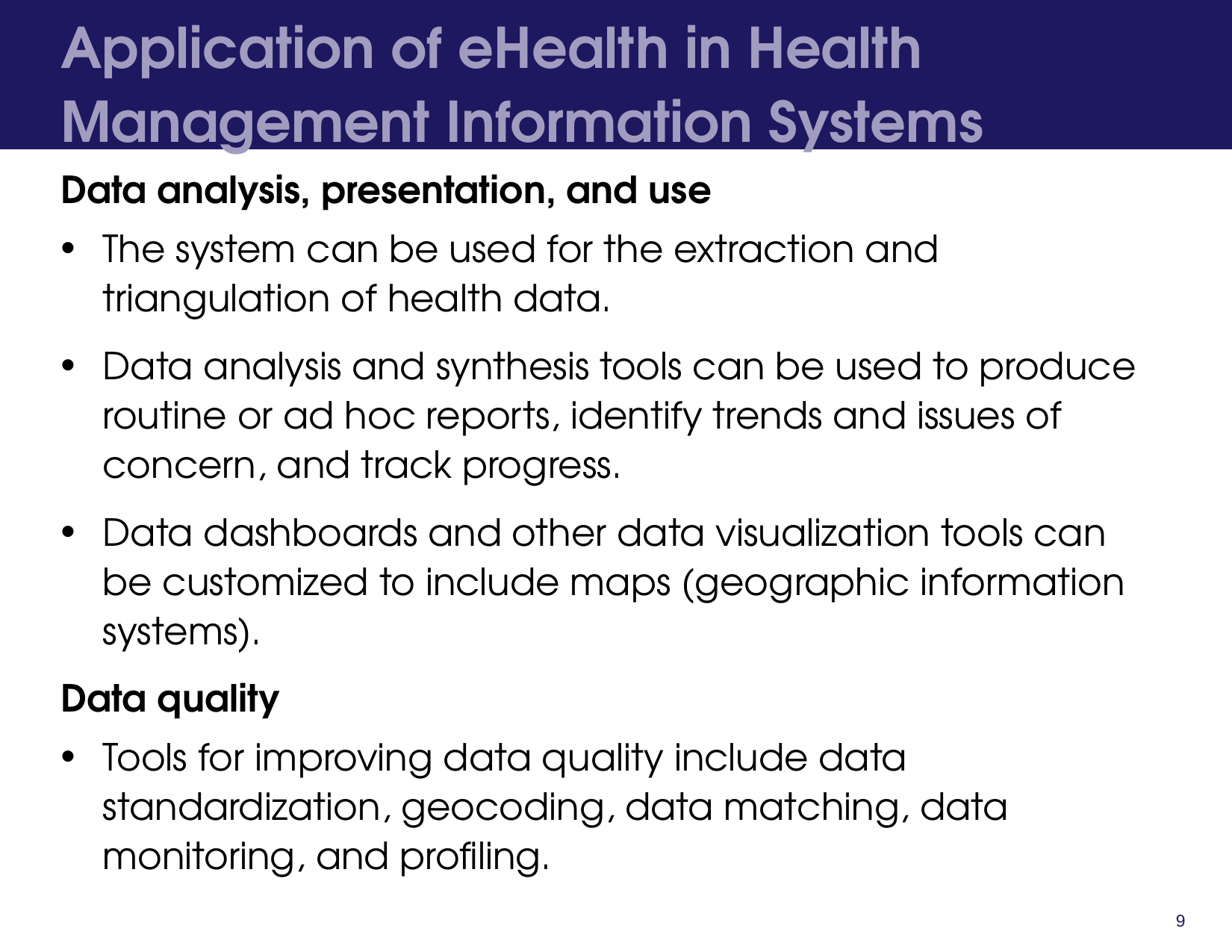

# Application of eHealth in Health Management Information Systems
Data analysis, presentation, and use
The system can be used for the extraction and triangulation of health data.
Data analysis and synthesis tools can be used to produce routine or ad hoc reports, identify trends and issues of concern, and track progress.
Data dashboards and other data visualization tools can be customized to include maps (geographic information systems).
Data quality
Tools for improving data quality include data standardization, geocoding, data matching, data monitoring, and profiling.

9